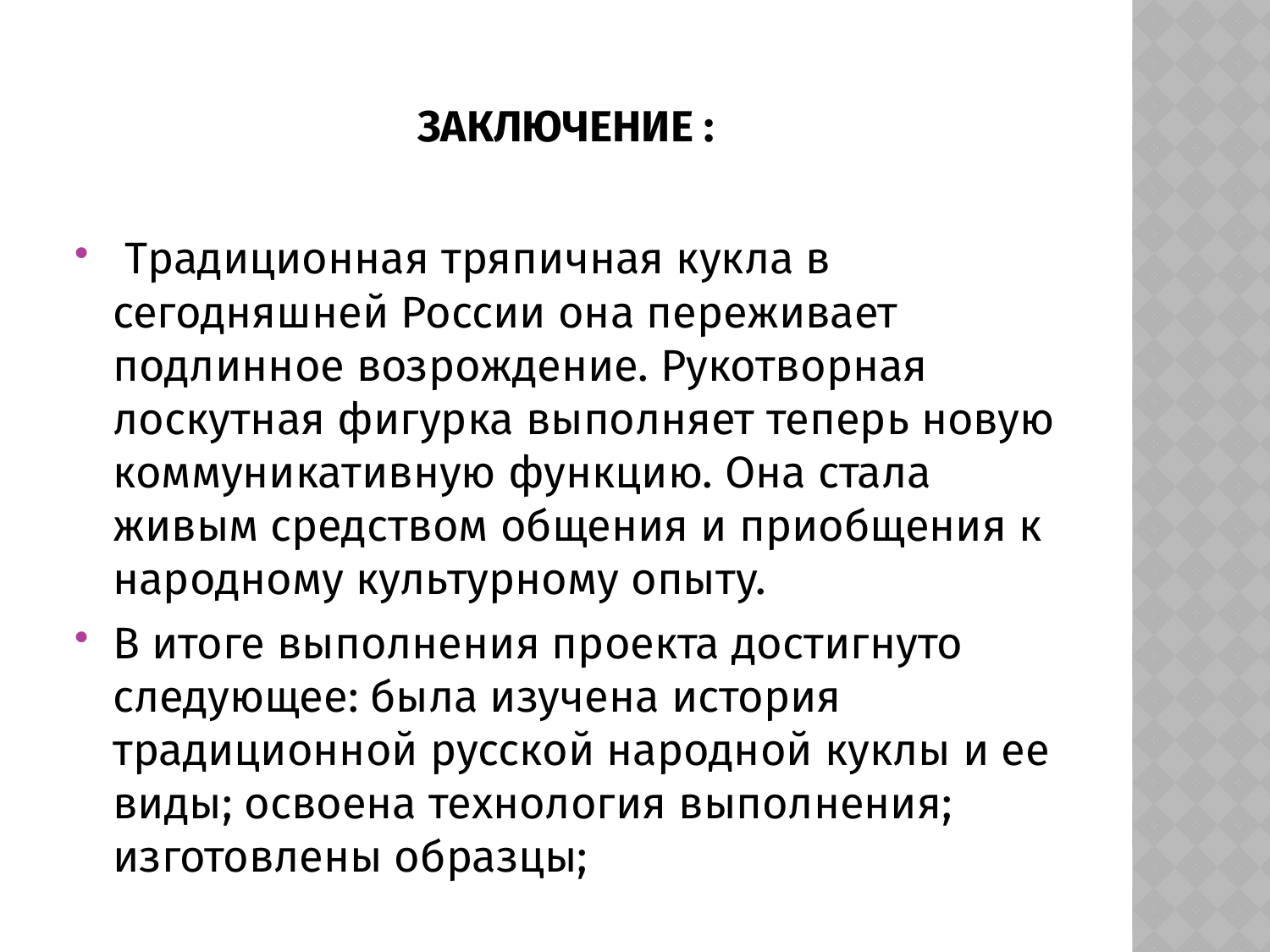

# Заключение :
 Традиционная тряпичная кукла в сегодняшней России она переживает подлинное возрождение. Рукотворная лоскутная фигурка выполняет теперь новую коммуникативную функцию. Она стала живым средством общения и приобщения к народному культурному опыту.
В итоге выполнения проекта достигнуто следующее: была изучена история традиционной русской народной куклы и ее виды; освоена технология выполнения; изготовлены образцы;